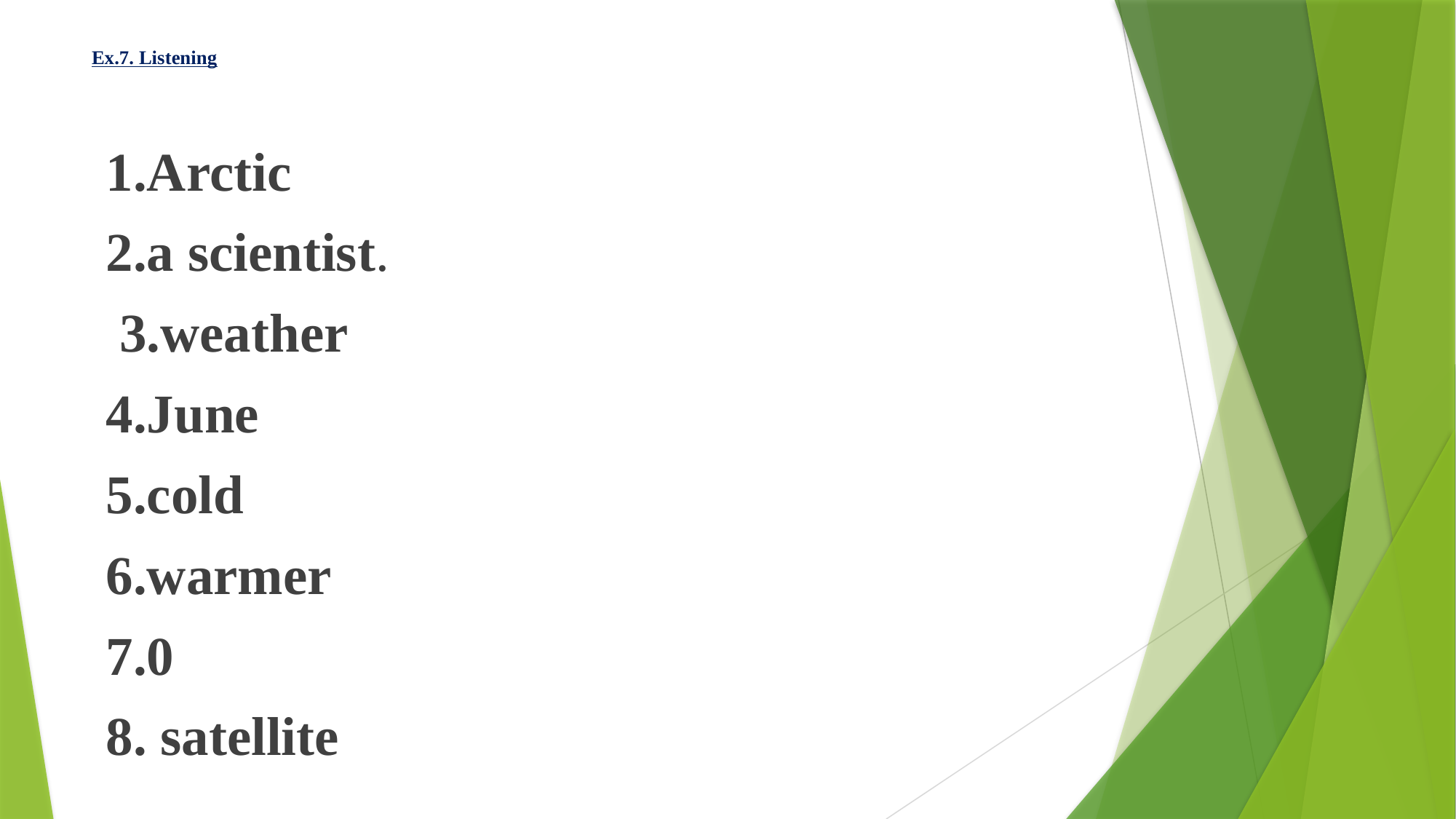

# Ex.7. Listening
1.Arctic
2.a scientist.
 3.weather
4.June
5.cold
6.warmer
7.0
8. satellite